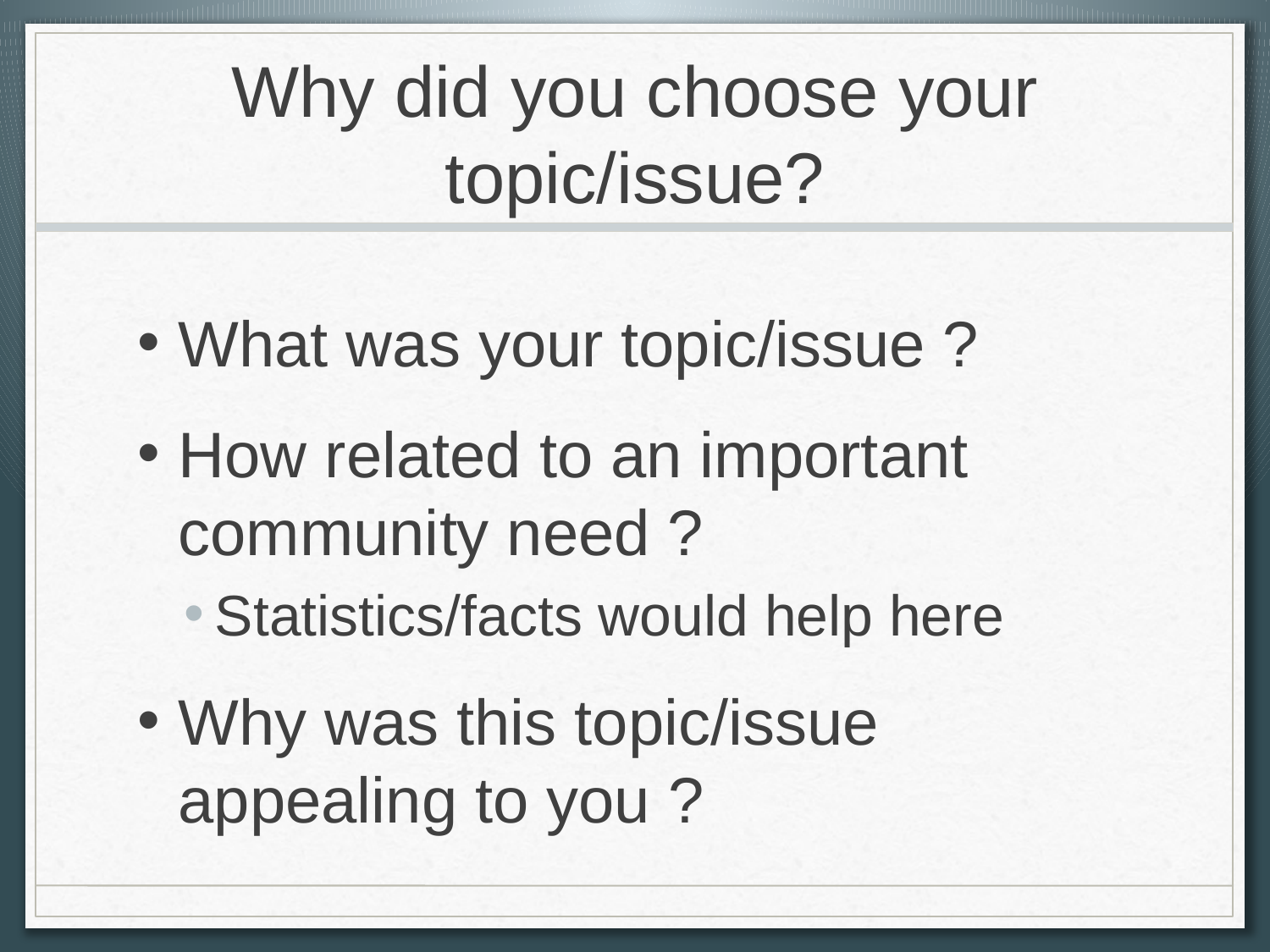

# Why did you choose your topic/issue?
What was your topic/issue ?
How related to an important community need ?
Statistics/facts would help here
Why was this topic/issue appealing to you ?